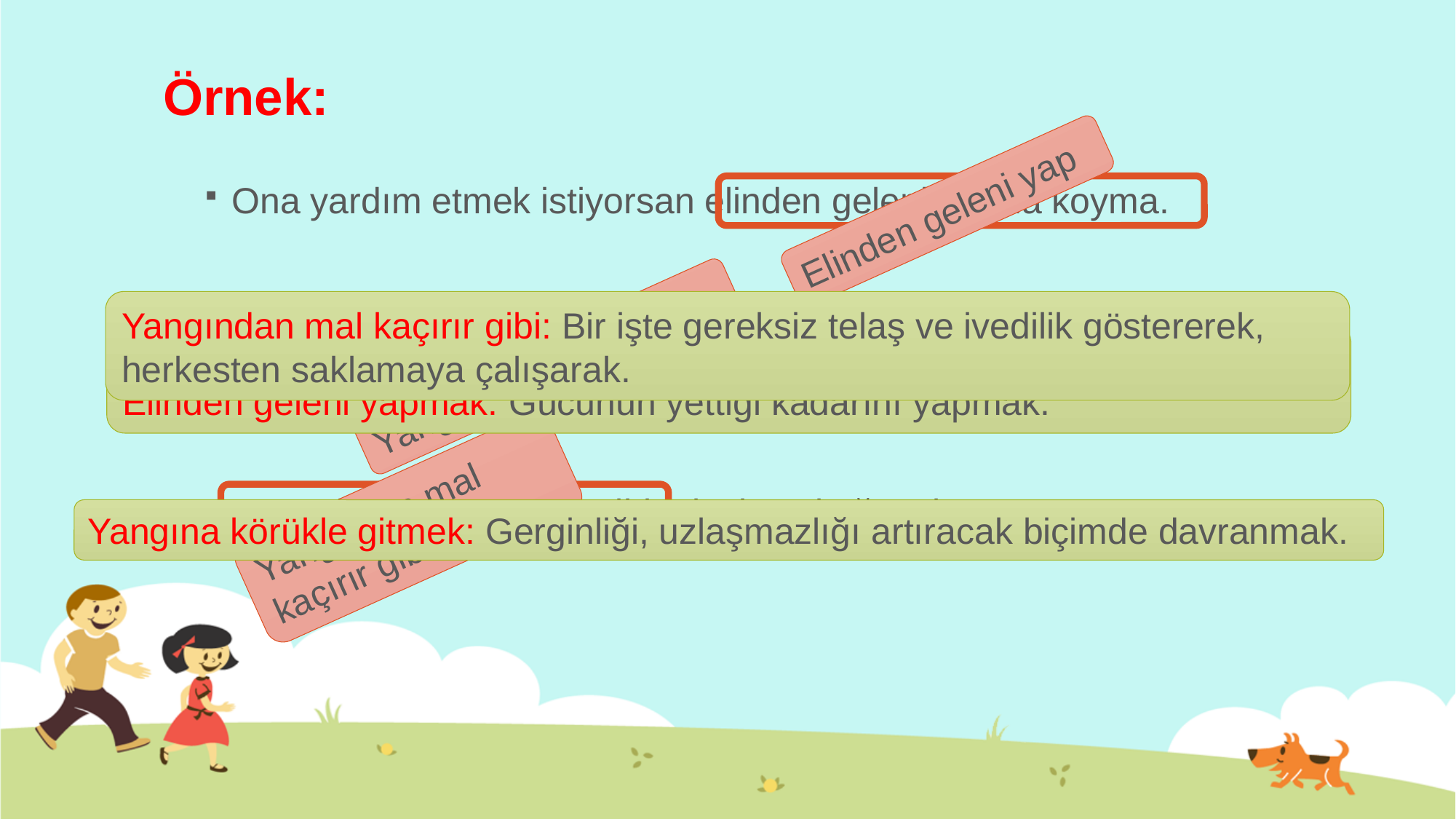

# Örnek:

Ona yardım etmek istiyorsan elinden geleni ardına koyma.
Elinden geleni yap
Yangından mal kaçırır gibi: Bir işte gereksiz telaş ve ivedilik göstererek, herkesten saklamaya çalışarak.
Elinden geleni ardına koymamak: Yapabileceği bütün kötülükleri yapmak.
Elinden geleni yapmak: Gücünün yettiği kadarını yapmak.
Yangına körükle gitme

Sakin ol, yangına ateşle gitme!
Yangından mal kaçırır gibi

Gümrükten mal kaçırır gibi telaşla sokağa çıktı.
Yangına körükle gitmek: Gerginliği, uzlaşmazlığı artıracak biçimde davranmak.